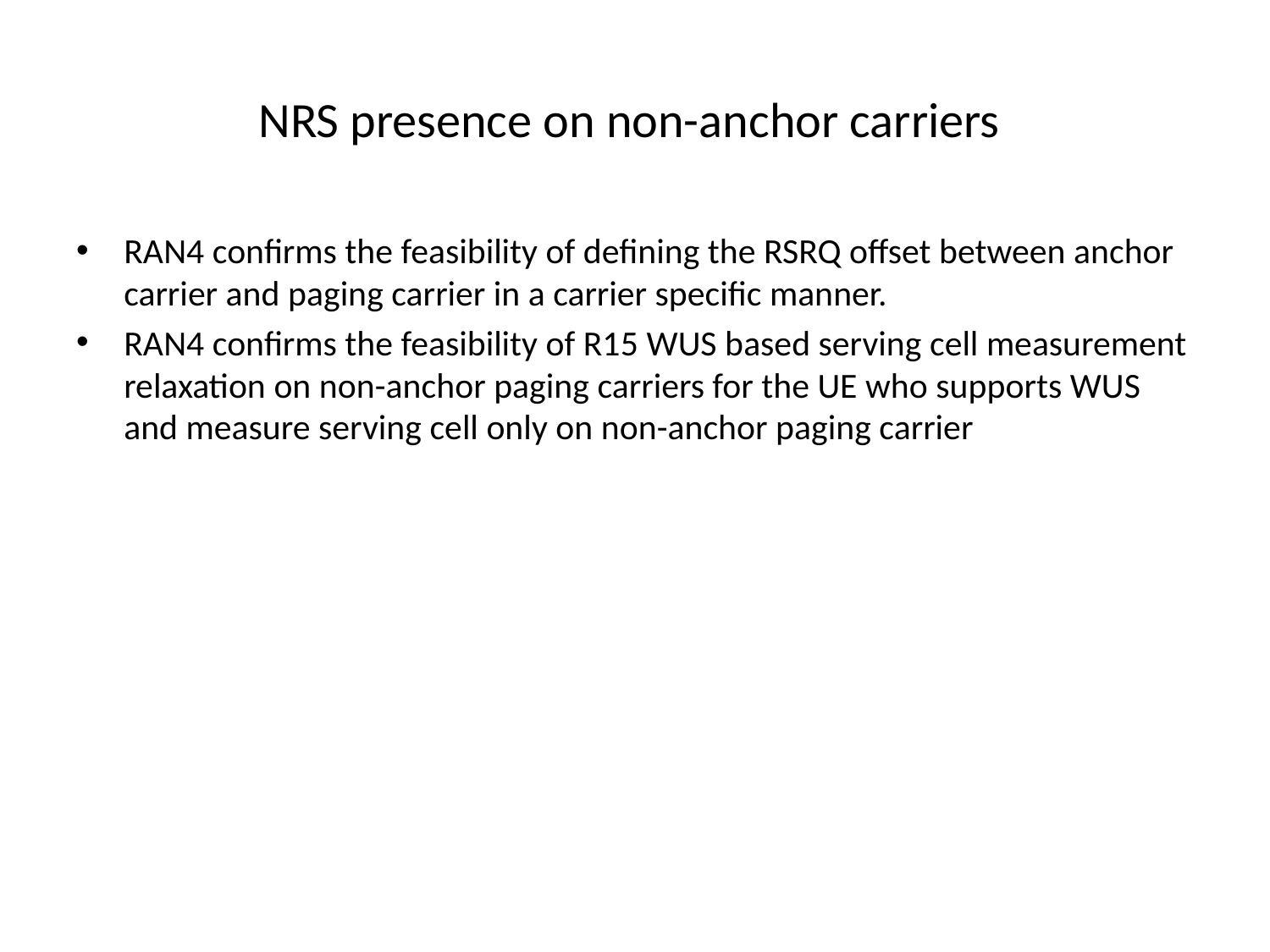

# NRS presence on non-anchor carriers
RAN4 confirms the feasibility of defining the RSRQ offset between anchor carrier and paging carrier in a carrier specific manner.
RAN4 confirms the feasibility of R15 WUS based serving cell measurement relaxation on non-anchor paging carriers for the UE who supports WUS and measure serving cell only on non-anchor paging carrier